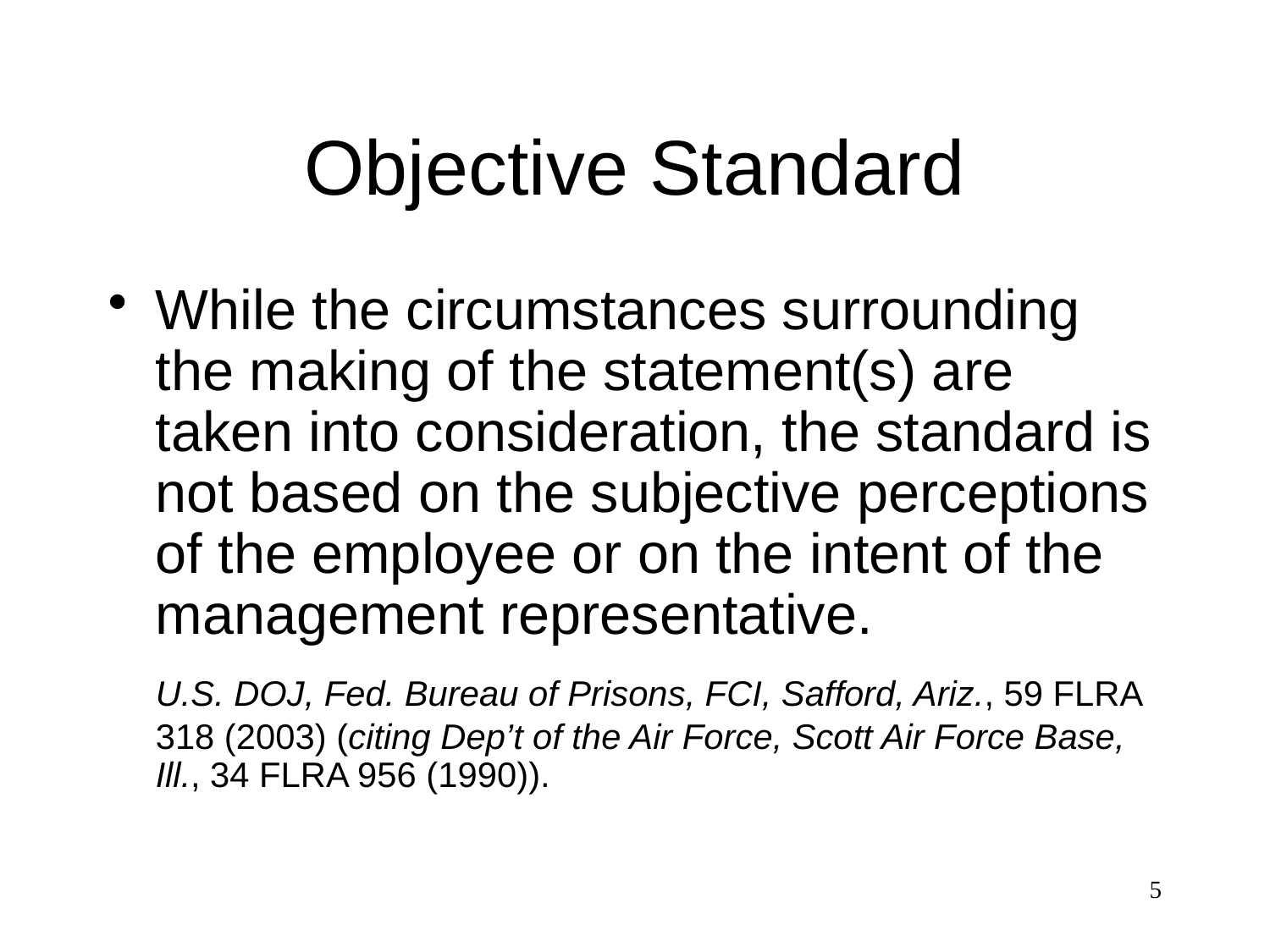

# Objective Standard
While the circumstances surrounding the making of the statement(s) are taken into consideration, the standard is not based on the subjective perceptions of the employee or on the intent of the management representative.
	U.S. DOJ, Fed. Bureau of Prisons, FCI, Safford, Ariz., 59 FLRA 318 (2003) (citing Dep’t of the Air Force, Scott Air Force Base, Ill., 34 FLRA 956 (1990)).
5